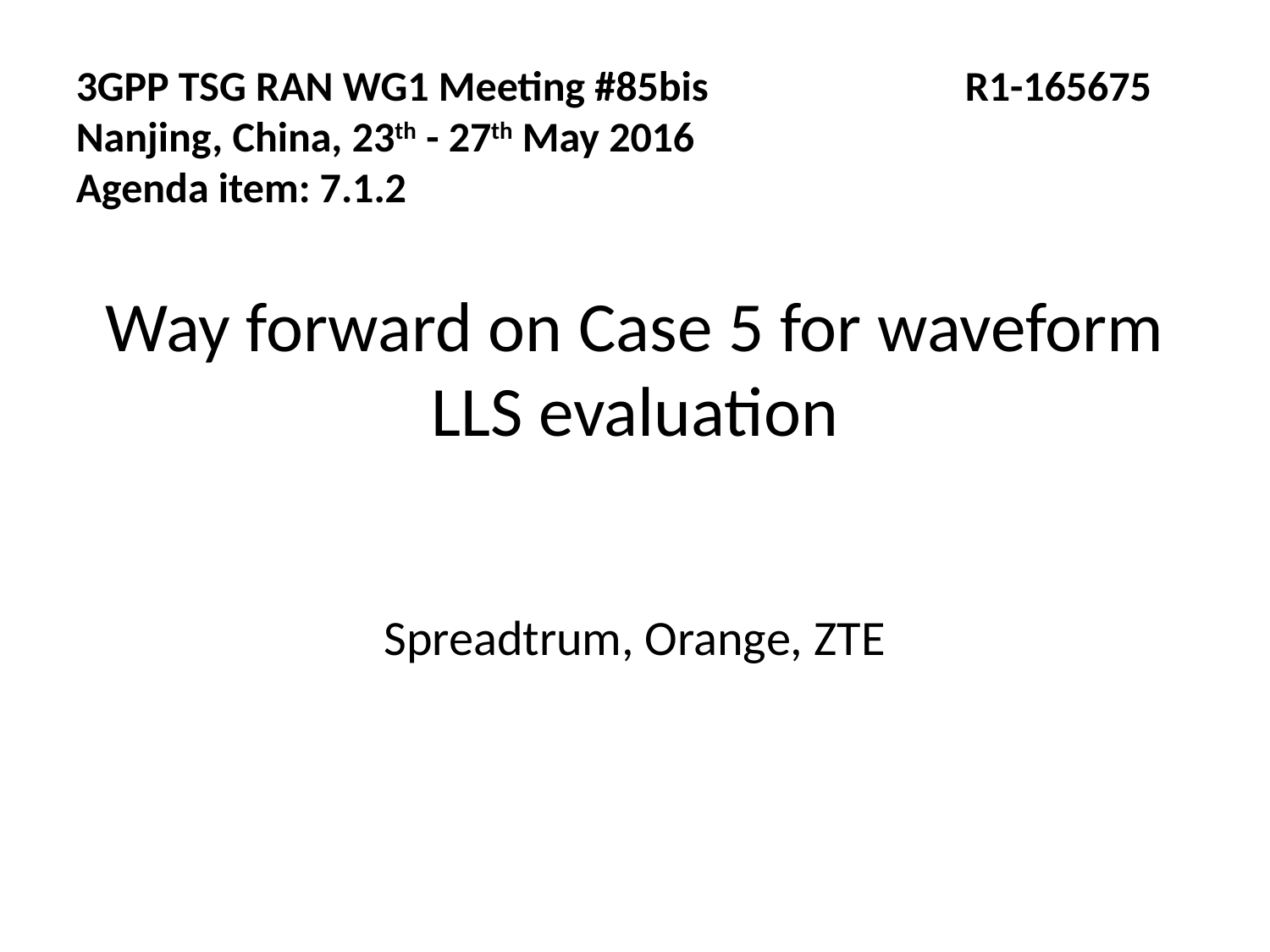

3GPP TSG RAN WG1 Meeting #85bis			R1-165675
Nanjing, China, 23th - 27th May 2016
Agenda item: 7.1.2
Way forward on Case 5 for waveform LLS evaluation
Spreadtrum, Orange, ZTE